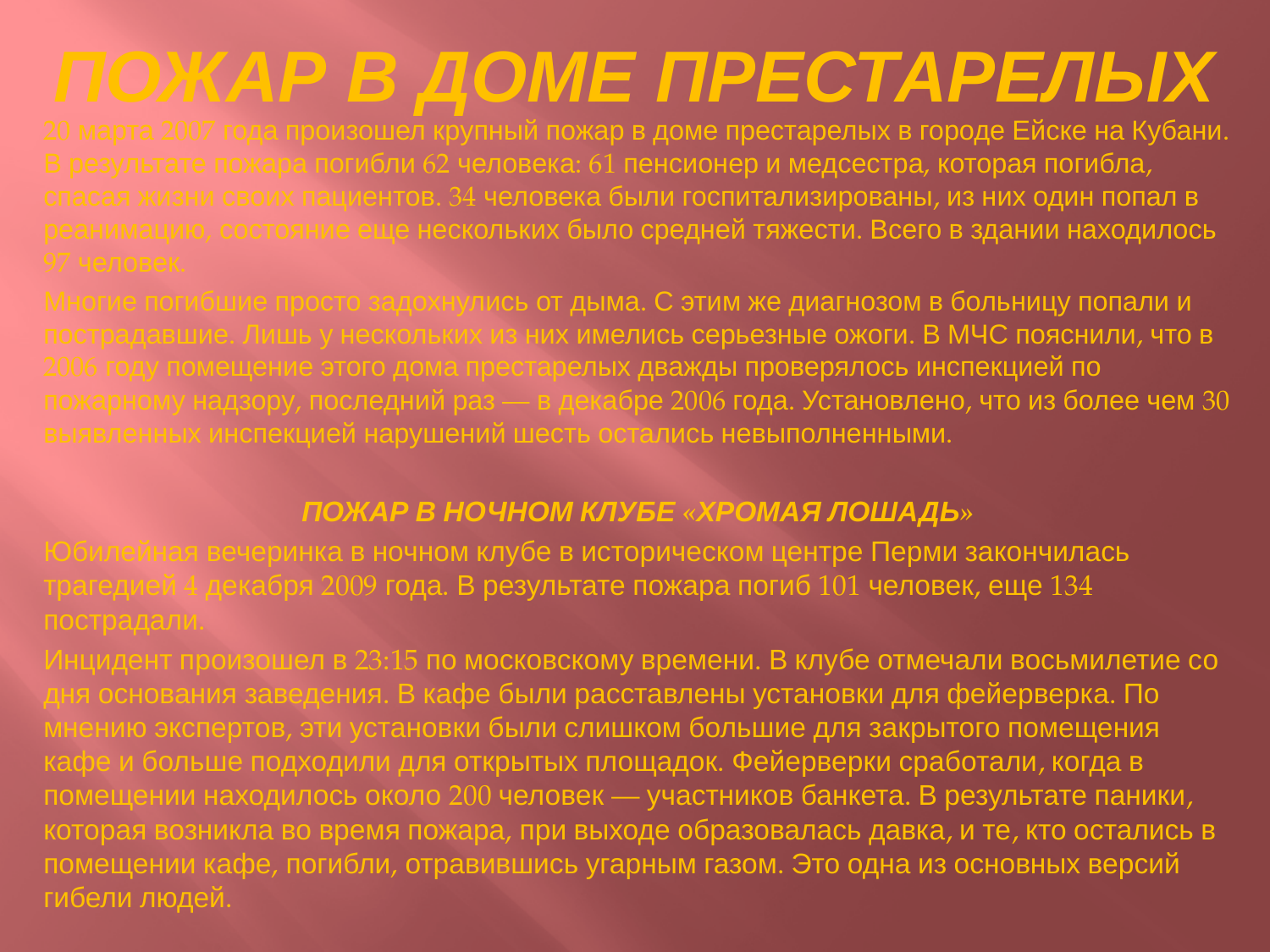

# ПОЖАР В ДОМЕ ПРЕСТАРЕЛЫХ
20 марта 2007 года произошел крупный пожар в доме престарелых в городе Ейске на Кубани. В результате пожара погибли 62 человека: 61 пенсионер и медсестра, которая погибла, спасая жизни своих пациентов. 34 человека были госпитализированы, из них один попал в реанимацию, состояние еще нескольких было средней тяжести. Всего в здании находилось 97 человек.
Многие погибшие просто задохнулись от дыма. С этим же диагнозом в больницу попали и пострадавшие. Лишь у нескольких из них имелись серьезные ожоги. В МЧС пояснили, что в 2006 году помещение этого дома престарелых дважды проверялось инспекцией по пожарному надзору, последний раз — в декабре 2006 года. Установлено, что из более чем 30 выявленных инспекцией нарушений шесть остались невыполненными.

ПОЖАР В НОЧНОМ КЛУБЕ «ХРОМАЯ ЛОШАДЬ»
Юбилейная вечеринка в ночном клубе в историческом центре Перми закончилась трагедией 4 декабря 2009 года. В результате пожара погиб 101 человек, еще 134 пострадали.
Инцидент произошел в 23:15 по московскому времени. В клубе отмечали восьмилетие со дня основания заведения. В кафе были расставлены установки для фейерверка. По мнению экспертов, эти установки были слишком большие для закрытого помещения кафе и больше подходили для открытых площадок. Фейерверки сработали, когда в помещении находилось около 200 человек — участников банкета. В результате паники, которая возникла во время пожара, при выходе образовалась давка, и те, кто остались в помещении кафе, погибли, отравившись угарным газом. Это одна из основных версий гибели людей.